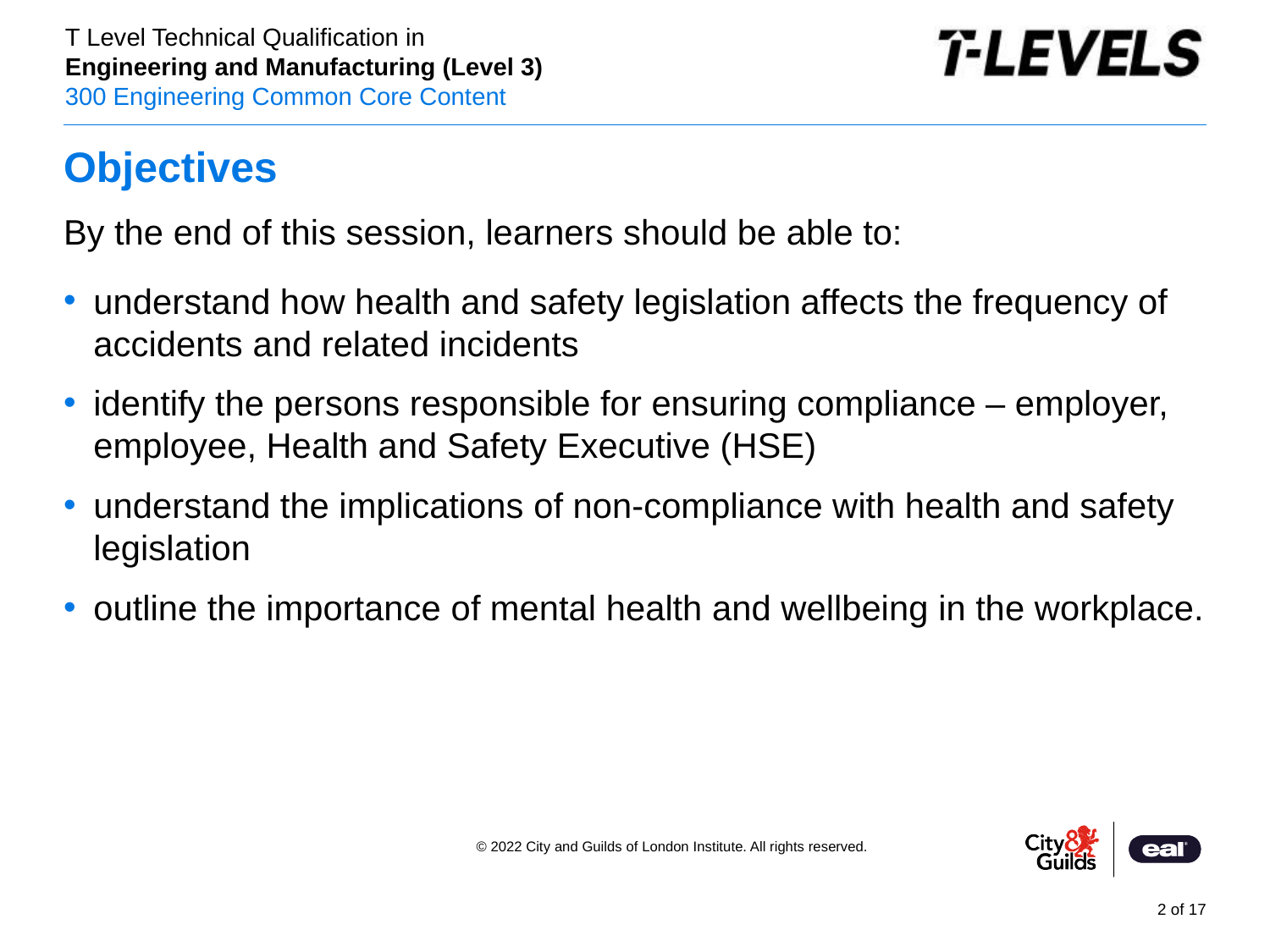

# Objectives

PowerPoint presentation
By the end of this session, learners should be able to:
understand how health and safety legislation affects the frequency of accidents and related incidents
identify the persons responsible for ensuring compliance – employer, employee, Health and Safety Executive (HSE)
understand the implications of non-compliance with health and safety legislation
outline the importance of mental health and wellbeing in the workplace.